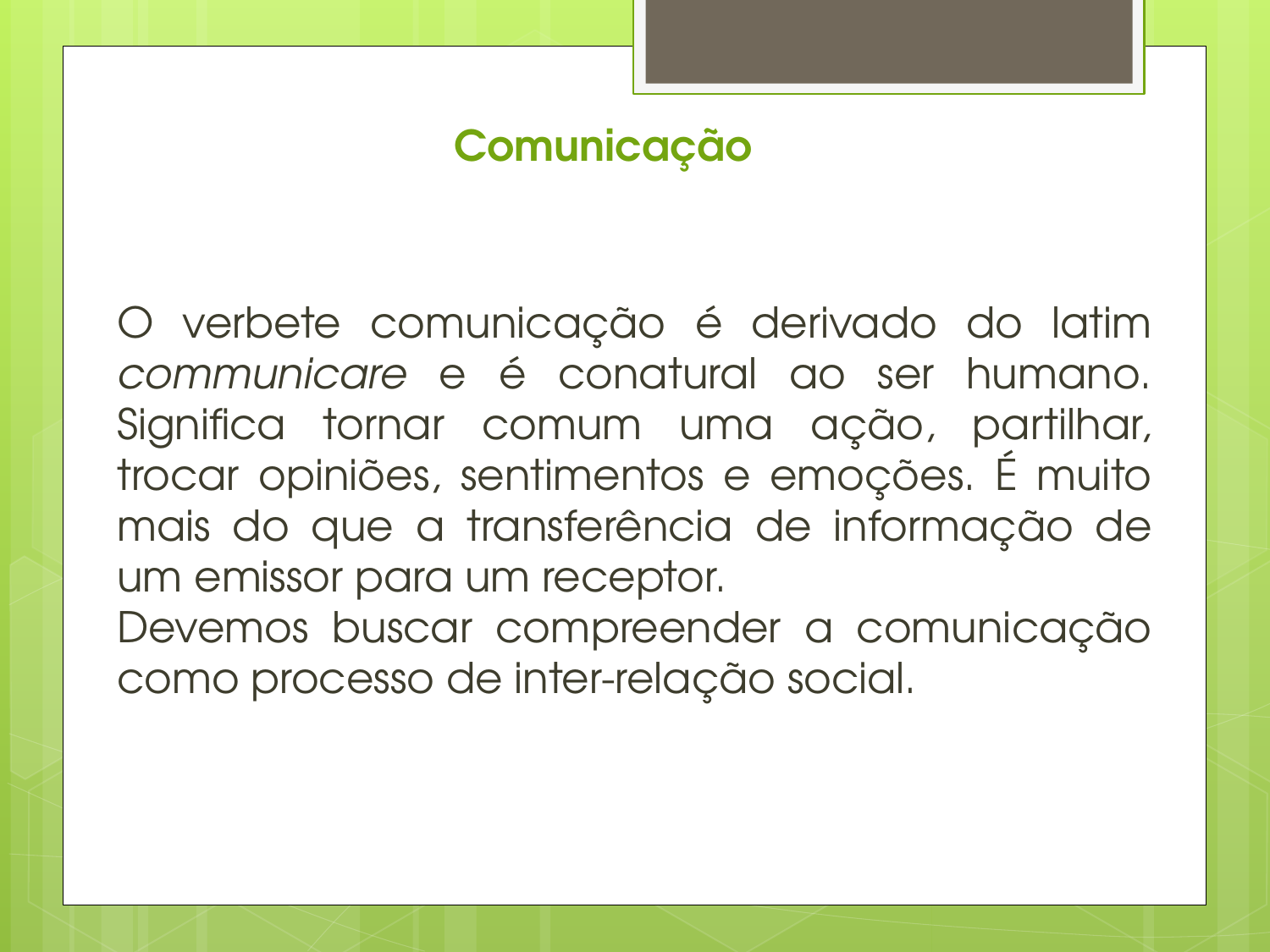

# Comunicação

O verbete comunicação é derivado do latim communicare e é conatural ao ser humano. Significa tornar comum uma ação, partilhar, trocar opiniões, sentimentos e emoções. É muito mais do que a transferência de informação de um emissor para um receptor.
Devemos buscar compreender a comunicação como processo de inter-relação social.